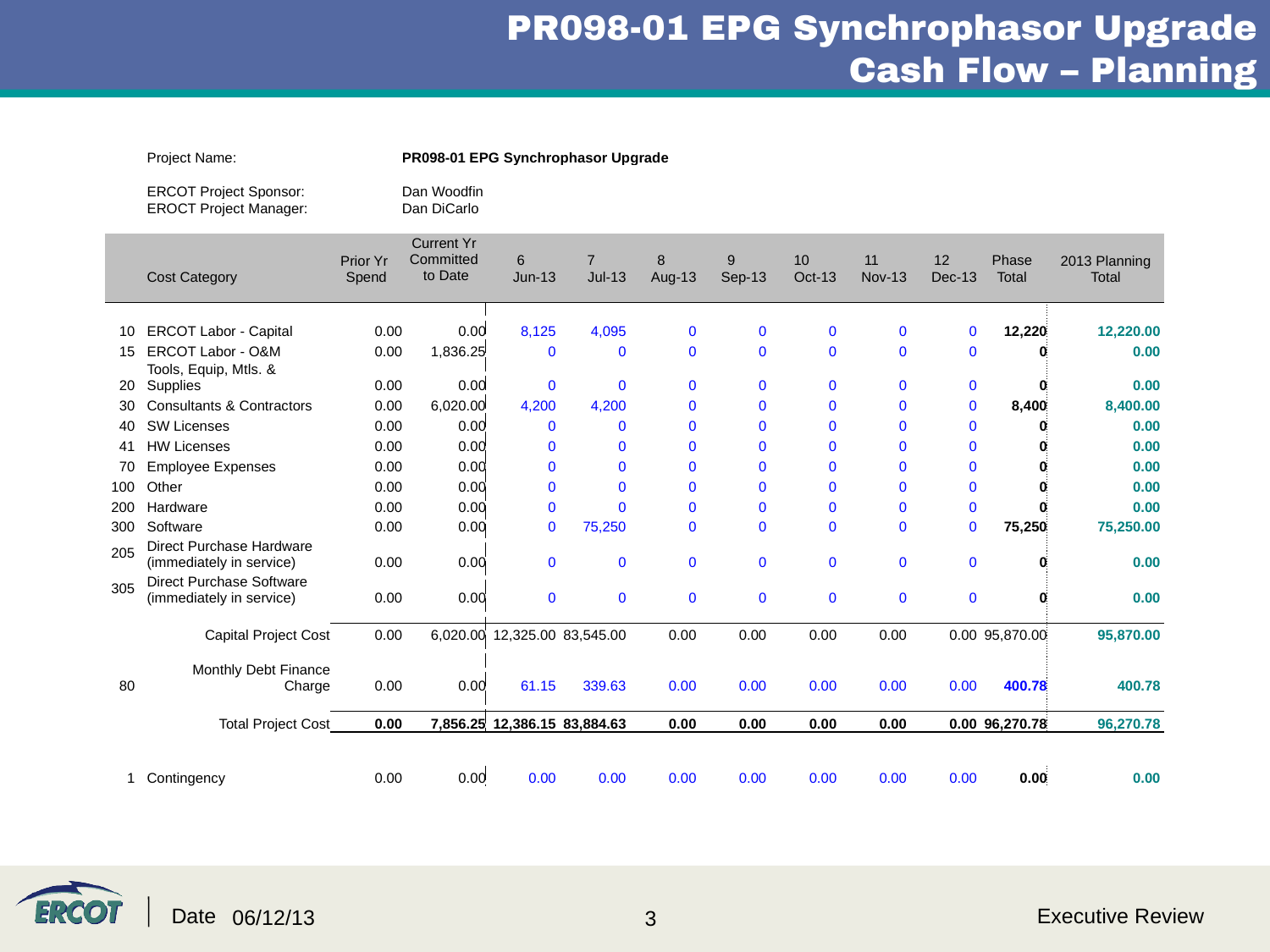

# PR098-01 EPG Synchrophasor Upgrade Cash Flow – Planning
|  |  |  |  |  |  |  |  |  |  |  |  |  |  |
| --- | --- | --- | --- | --- | --- | --- | --- | --- | --- | --- | --- | --- | --- |
|  |  | Project Name: |  | PR098-01 EPG Synchrophasor Upgrade |  |  |  |  |  |  |  |  |  |
|  |  |  |  |  |  |  |  |  |  |  |  |  |  |
|  |  | ERCOT Project Sponsor: |  | Dan Woodfin |  |  |  |  |  |  |  |  |  |
|  |  | EROCT Project Manager: |  | Dan DiCarlo |  |  |  |  |  |  |  |  |  |
|  |  |  |  |  |  |  |  |  |  |  |  |  |  |
|  |  |  |  | Current Yr Committed to Date |  |  |  |  |  |  |  |  |  |
|  |  |  | Prior Yr Spend |  | 6 | 7 | 8 | 9 | 10 | 11 | 12 | Phase | 2013 Planning Total |
|  |  | Cost Category |  |  | Jun-13 | Jul-13 | Aug-13 | Sep-13 | Oct-13 | Nov-13 | Dec-13 | Total |  |
|  |  |  |  |  |  |  |  |  |  |  |  |  |  |
|  |  |  |  |  |  |  |  |  |  |  |  |  |  |
| 10 |  | ERCOT Labor - Capital | 0.00 | 0.00 | 8,125 | 4,095 | 0 | 0 | 0 | 0 | 0 | 12,220 | 12,220.00 |
| 15 |  | ERCOT Labor - O&M | 0.00 | 1,836.25 | 0 | 0 | 0 | 0 | 0 | 0 | 0 | 0 | 0.00 |
| 20 |  | Tools, Equip, Mtls. & Supplies | 0.00 | 0.00 | 0 | 0 | 0 | 0 | 0 | 0 | 0 | 0 | 0.00 |
| 30 |  | Consultants & Contractors | 0.00 | 6,020.00 | 4,200 | 4,200 | 0 | 0 | 0 | 0 | 0 | 8,400 | 8,400.00 |
| 40 |  | SW Licenses | 0.00 | 0.00 | 0 | 0 | 0 | 0 | 0 | 0 | 0 | 0 | 0.00 |
| 41 |  | HW Licenses | 0.00 | 0.00 | 0 | 0 | 0 | 0 | 0 | 0 | 0 | 0 | 0.00 |
| 70 |  | Employee Expenses | 0.00 | 0.00 | 0 | 0 | 0 | 0 | 0 | 0 | 0 | 0 | 0.00 |
| 100 |  | Other | 0.00 | 0.00 | 0 | 0 | 0 | 0 | 0 | 0 | 0 | 0 | 0.00 |
| 200 |  | Hardware | 0.00 | 0.00 | 0 | 0 | 0 | 0 | 0 | 0 | 0 | 0 | 0.00 |
| 300 |  | Software | 0.00 | 0.00 | 0 | 75,250 | 0 | 0 | 0 | 0 | 0 | 75,250 | 75,250.00 |
| 205 |  | Direct Purchase Hardware (immediately in service) | 0.00 | 0.00 | 0 | 0 | 0 | 0 | 0 | 0 | 0 | 0 | 0.00 |
| 305 |  | Direct Purchase Software (immediately in service) | 0.00 | 0.00 | 0 | 0 | 0 | 0 | 0 | 0 | 0 | 0 | 0.00 |
|  |  |  |  |  |  |  |  |  |  |  |  |  |  |
|  |  | Capital Project Cost | 0.00 | 6,020.00 | 12,325.00 | 83,545.00 | 0.00 | 0.00 | 0.00 | 0.00 | 0.00 | 95,870.00 | 95,870.00 |
|  |  |  |  |  |  |  |  |  |  |  |  |  |  |
| 80 |  | Monthly Debt Finance Charge | 0.00 | 0.00 | 61.15 | 339.63 | 0.00 | 0.00 | 0.00 | 0.00 | 0.00 | 400.78 | 400.78 |
|  |  |  |  |  |  |  |  |  |  |  |  |  |  |
|  |  | Total Project Cost | 0.00 | 7,856.25 | 12,386.15 | 83,884.63 | 0.00 | 0.00 | 0.00 | 0.00 | 0.00 | 96,270.78 | 96,270.78 |
|  |  |  |  |  |  |  |  |  |  |  |  |  |  |
|  |  |  |  |  |  |  |  |  |  |  |  |  |  |
| 1 |  | Contingency | 0.00 | 0.00 | 0.00 | 0.00 | 0.00 | 0.00 | 0.00 | 0.00 | 0.00 | 0.00 | 0.00 |
|  |  |  |  |  |  |  |  |  |  |  |  |  |  |
|  |  |  |  |  |  |  |  |  |  |  |  |  |  |
Date
Executive Review
06/12/13